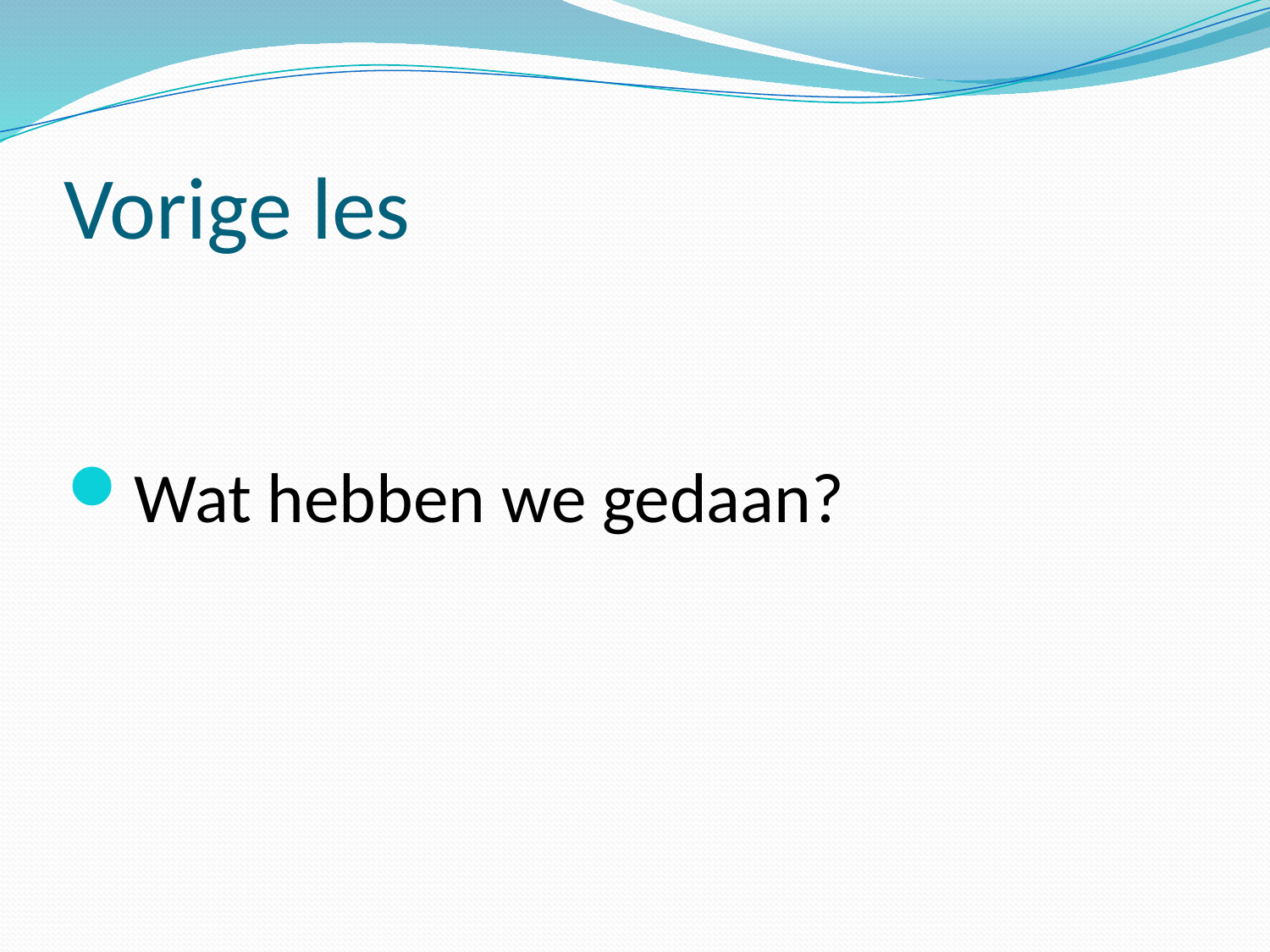

# Vorige les
Wat hebben we gedaan?